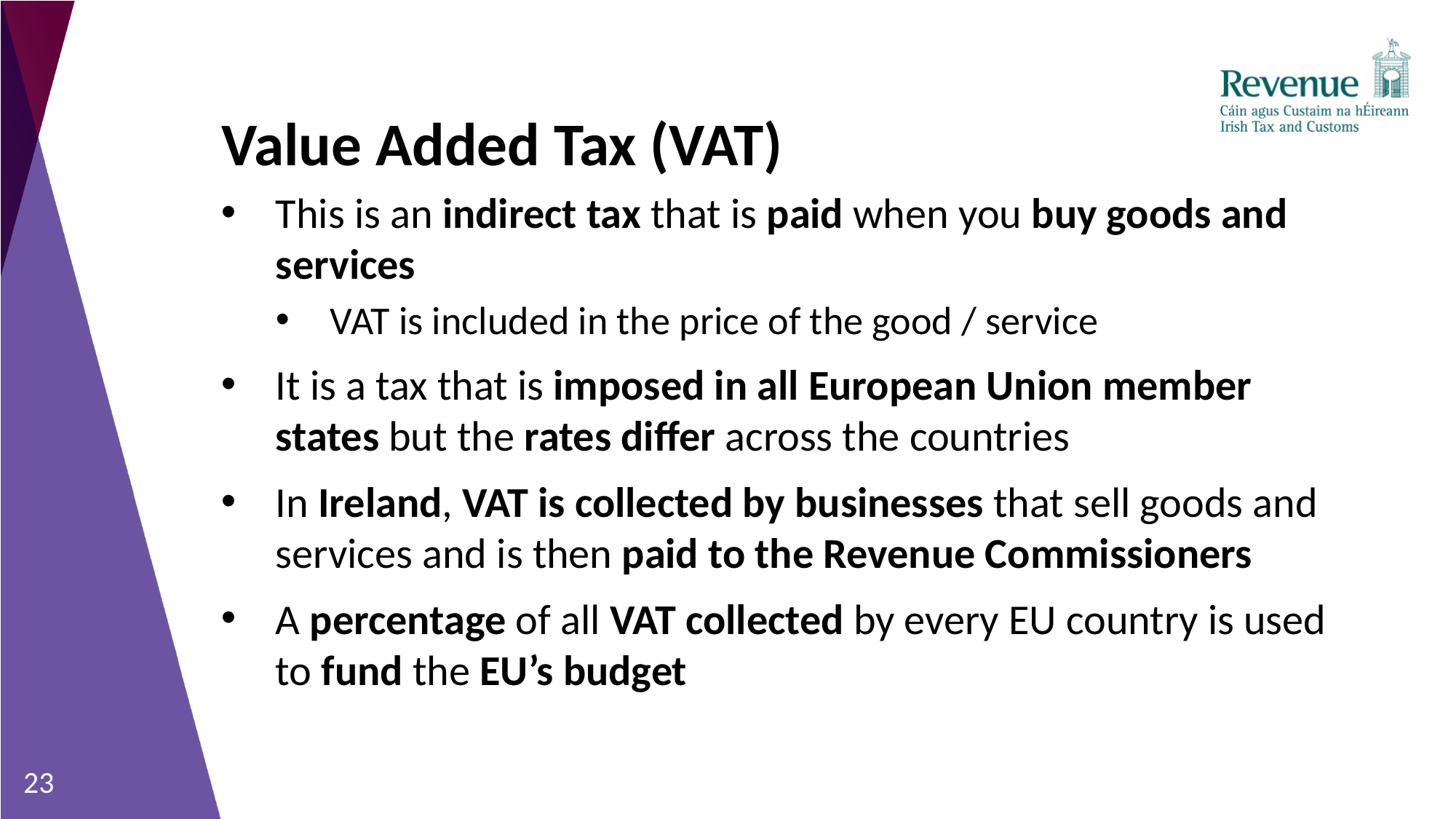

# Value Added Tax (VAT)
This is an indirect tax that is paid when you buy goods and services
VAT is included in the price of the good / service
It is a tax that is imposed in all European Union member states but the rates differ across the countries
In Ireland, VAT is collected by businesses that sell goods and services and is then paid to the Revenue Commissioners
A percentage of all VAT collected by every EU country is used to fund the EU’s budget

23